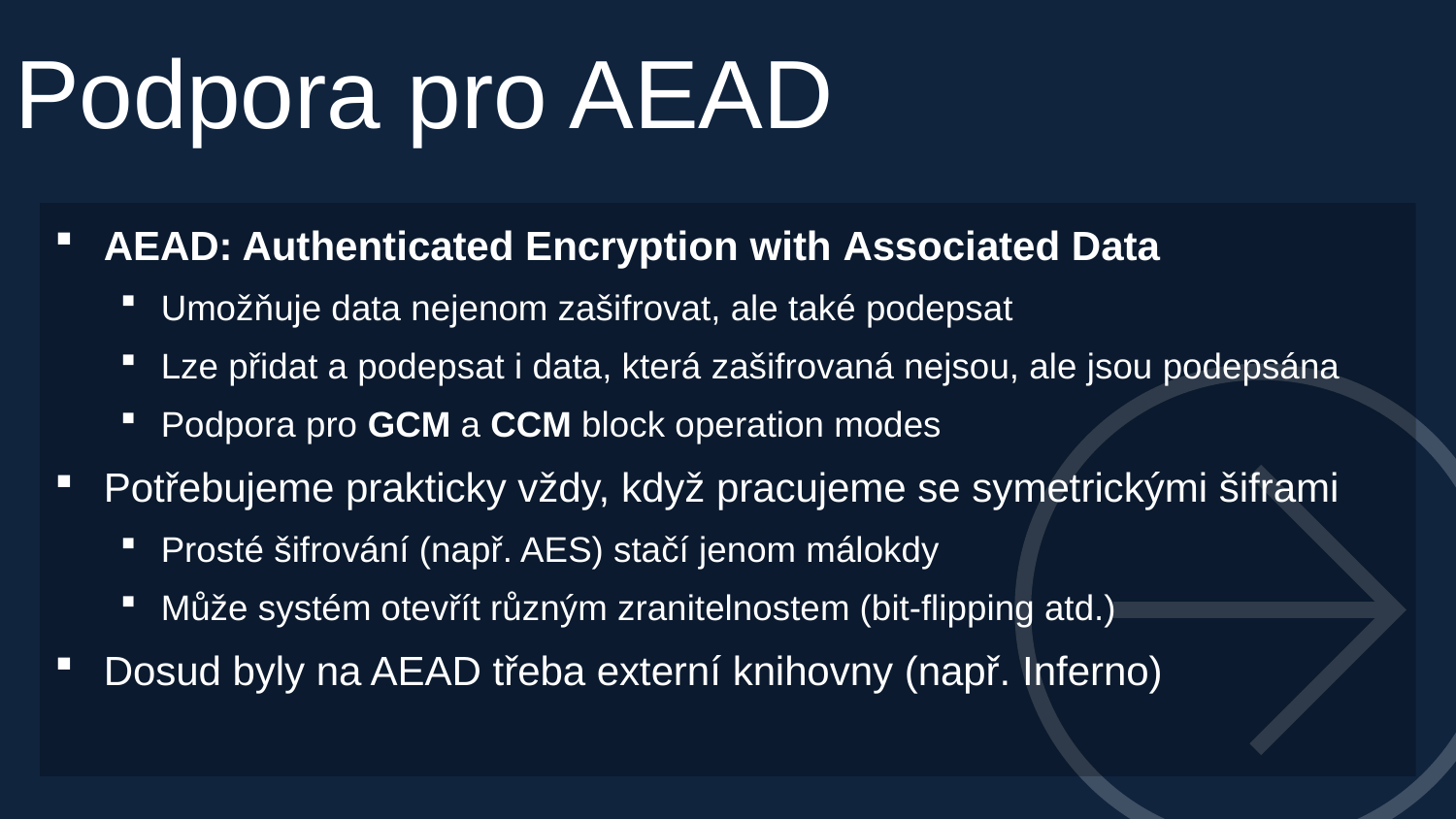

# Podpora pro AEAD
AEAD: Authenticated Encryption with Associated Data
Umožňuje data nejenom zašifrovat, ale také podepsat
Lze přidat a podepsat i data, která zašifrovaná nejsou, ale jsou podepsána
Podpora pro GCM a CCM block operation modes
Potřebujeme prakticky vždy, když pracujeme se symetrickými šiframi
Prosté šifrování (např. AES) stačí jenom málokdy
Může systém otevřít různým zranitelnostem (bit-flipping atd.)
Dosud byly na AEAD třeba externí knihovny (např. Inferno)